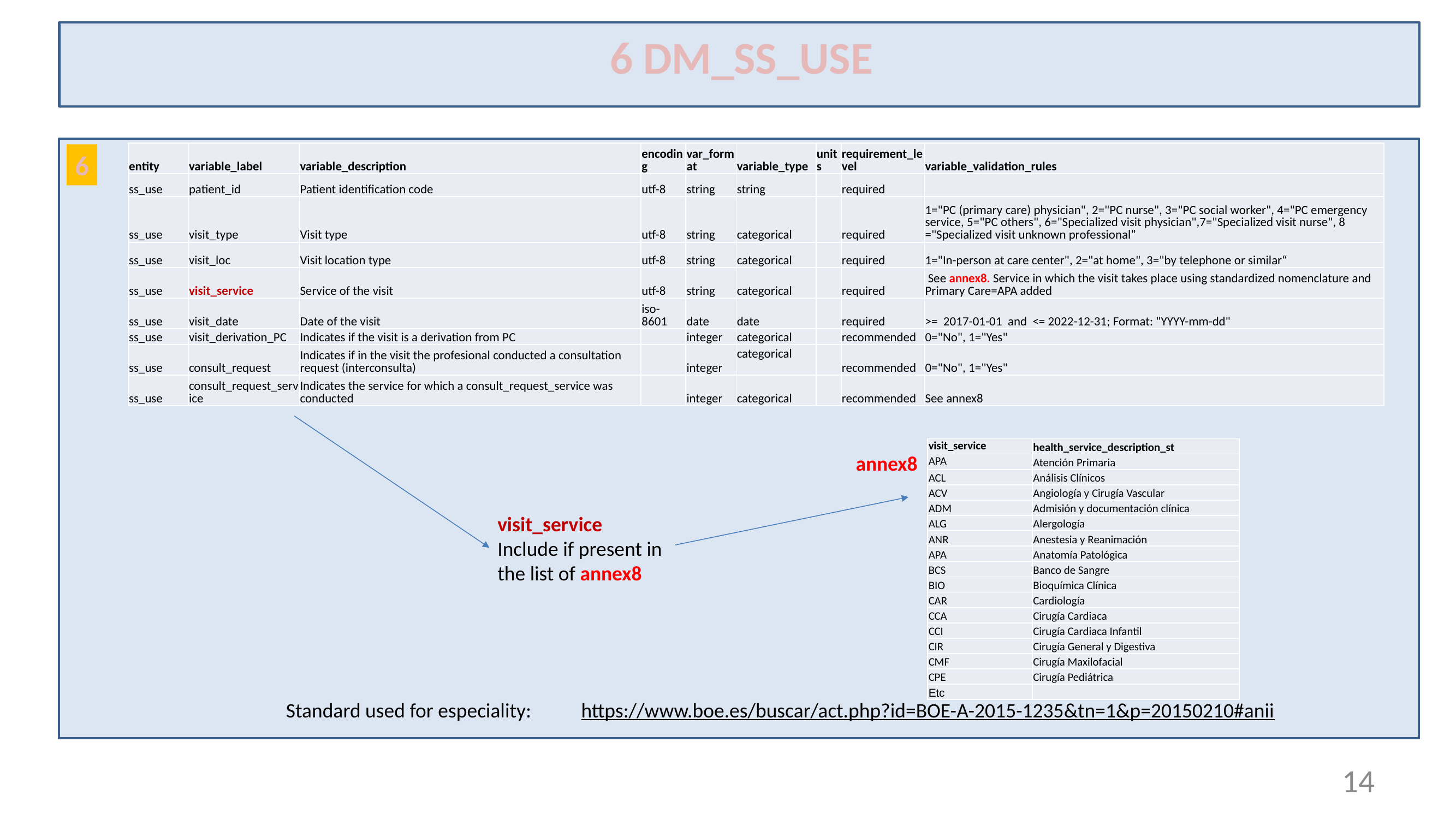

6 DM_SS_USE

| entity | variable\_label | variable\_description | encoding | var\_format | variable\_type | units | requirement\_level | variable\_validation\_rules |
| --- | --- | --- | --- | --- | --- | --- | --- | --- |
| ss\_use | patient\_id | Patient identification code | utf-8 | string | string |  | required |  |
| ss\_use | visit\_type | Visit type | utf-8 | string | categorical |  | required | 1="PC (primary care) physician", 2="PC nurse", 3="PC social worker", 4="PC emergency service, 5="PC others", 6="Specialized visit physician",7="Specialized visit nurse", 8 ="Specialized visit unknown professional” |
| ss\_use | visit\_loc | Visit location type | utf-8 | string | categorical |  | required | 1="In-person at care center", 2="at home", 3="by telephone or similar“ |
| ss\_use | visit\_service | Service of the visit | utf-8 | string | categorical |  | required | See annex8. Service in which the visit takes place using standardized nomenclature and Primary Care=APA added |
| ss\_use | visit\_date | Date of the visit | iso-8601 | date | date |  | required | >= 2017-01-01 and <= 2022-12-31; Format: "YYYY-mm-dd" |
| ss\_use | visit\_derivation\_PC | Indicates if the visit is a derivation from PC |  | integer | categorical |  | recommended | 0="No", 1="Yes" |
| ss\_use | consult\_request | Indicates if in the visit the profesional conducted a consultation request (interconsulta) |  | integer | categorical |  | recommended | 0="No", 1="Yes" |
| ss\_use | consult\_request\_service | Indicates the service for which a consult\_request\_service was conducted |  | integer | categorical |  | recommended | See annex8 |
6
| visit\_service | health\_service\_description\_st |
| --- | --- |
| APA | Atención Primaria |
| ACL | Análisis Clínicos |
| ACV | Angiología y Cirugía Vascular |
| ADM | Admisión y documentación clínica |
| ALG | Alergología |
| ANR | Anestesia y Reanimación |
| APA | Anatomía Patológica |
| BCS | Banco de Sangre |
| BIO | Bioquímica Clínica |
| CAR | Cardiología |
| CCA | Cirugía Cardiaca |
| CCI | Cirugía Cardiaca Infantil |
| CIR | Cirugía General y Digestiva |
| CMF | Cirugía Maxilofacial |
| CPE | Cirugía Pediátrica |
| Etc |  |
annex8
visit_service
Include if present in
the list of annex8
Standard used for especiality:
https://www.boe.es/buscar/act.php?id=BOE-A-2015-1235&tn=1&p=20150210#anii